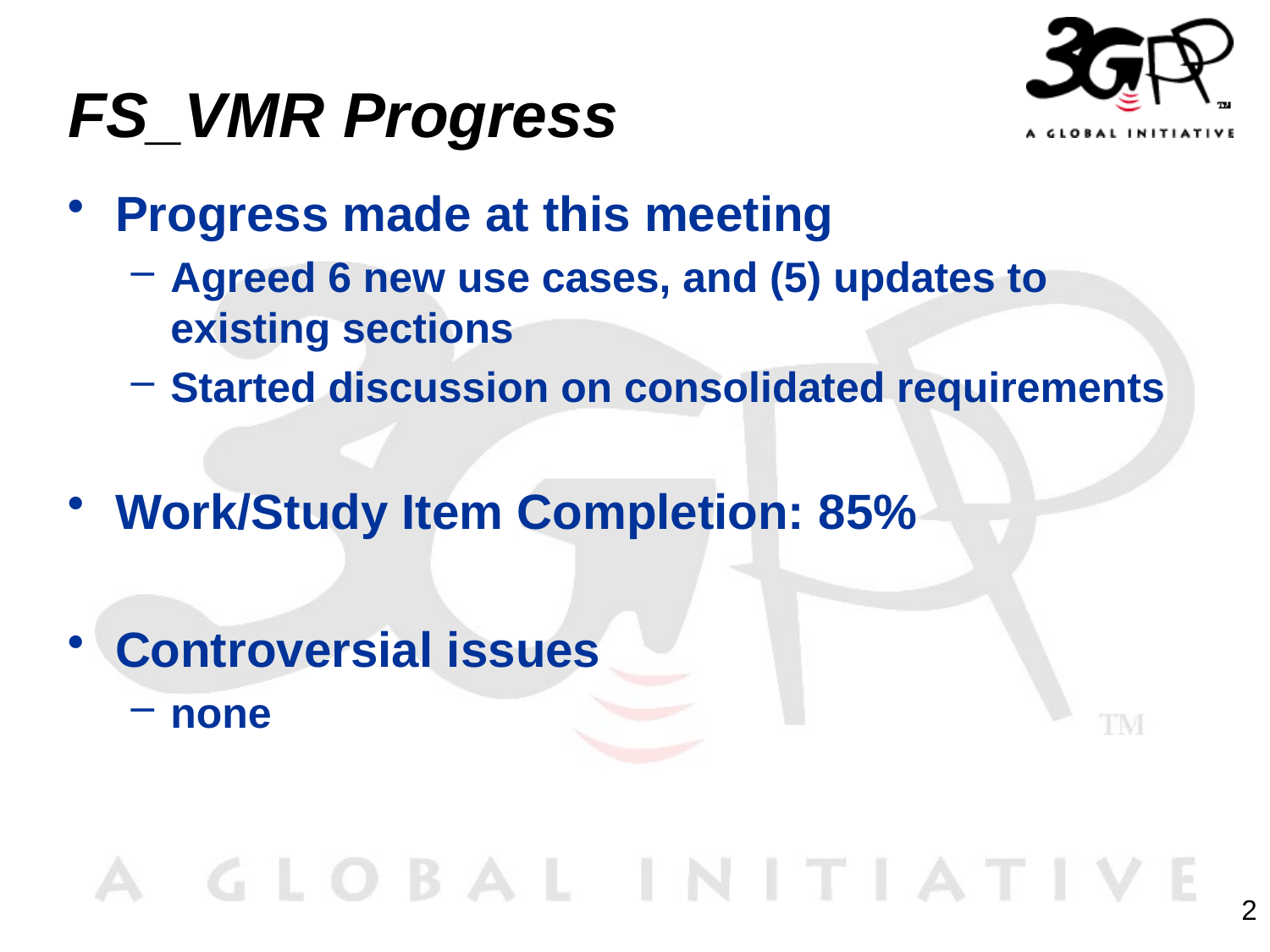

# FS_VMR Progress
Progress made at this meeting
Agreed 6 new use cases, and (5) updates to existing sections
Started discussion on consolidated requirements

Work/Study Item Completion: 85%

Controversial issues
none
2